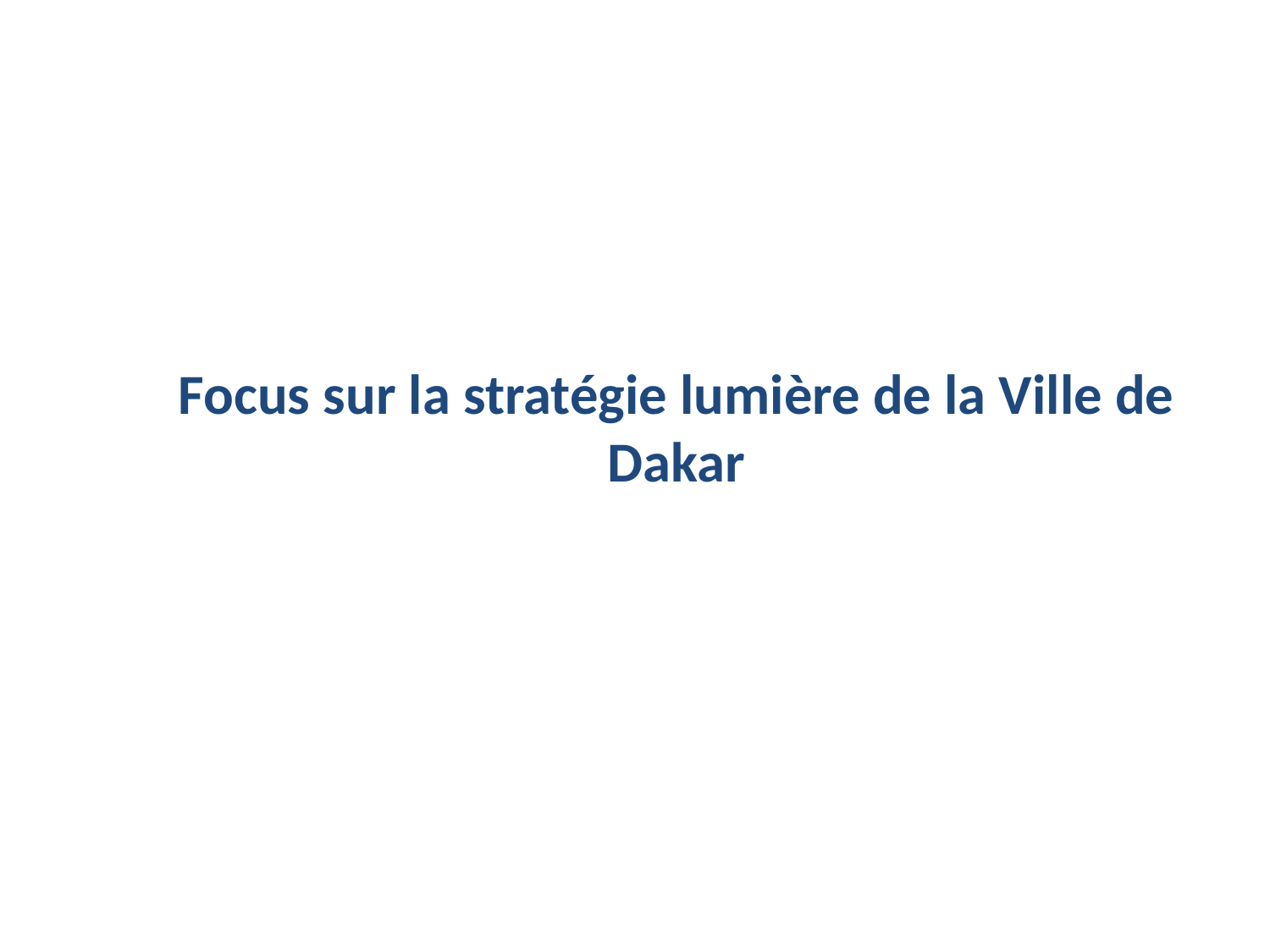

# Focus sur la stratégie lumière de la Ville de Dakar